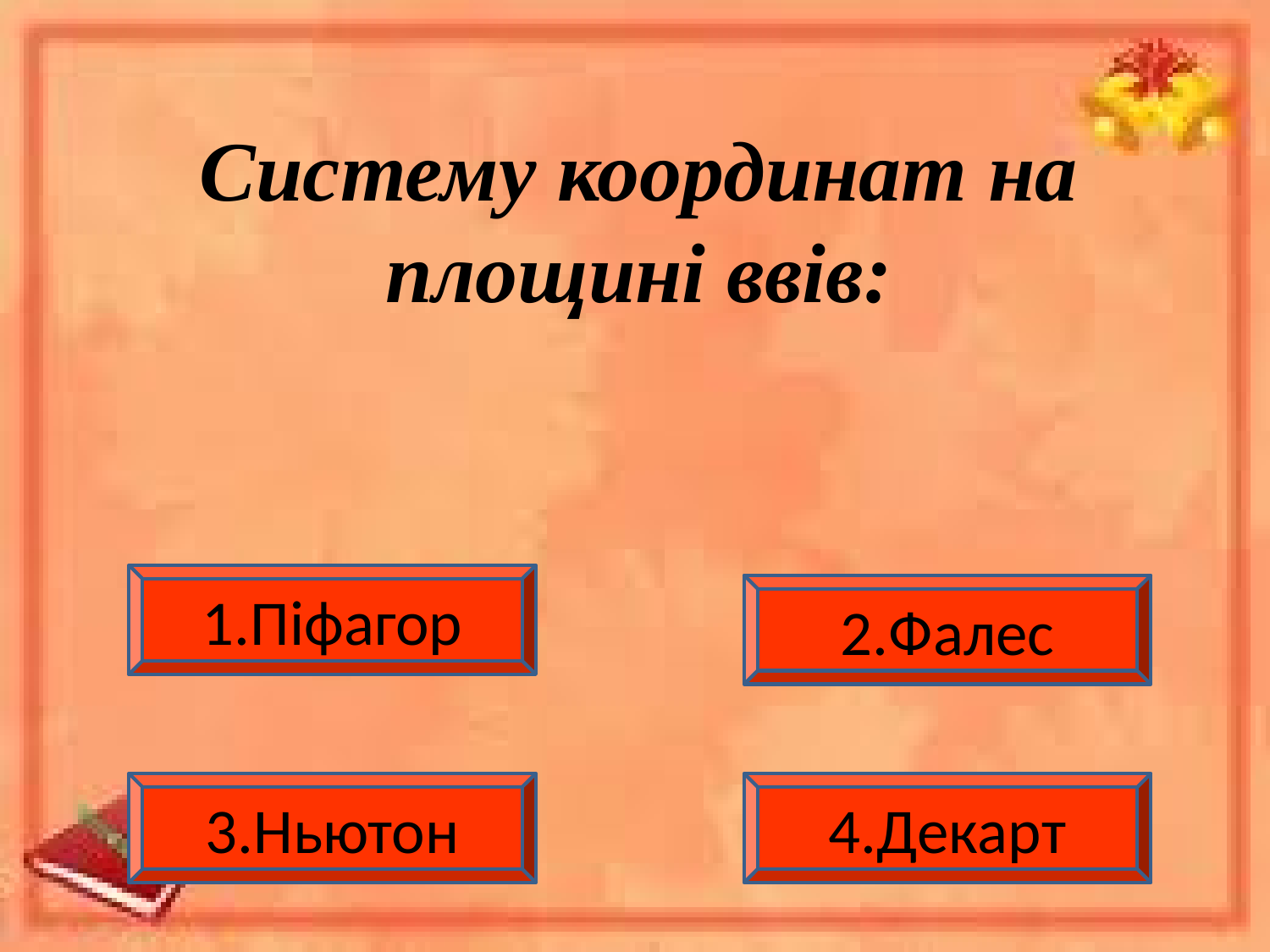

# Систему координат на площині ввів:
1.Піфагор
2.Фалес
3.Ньютон
4.Декарт